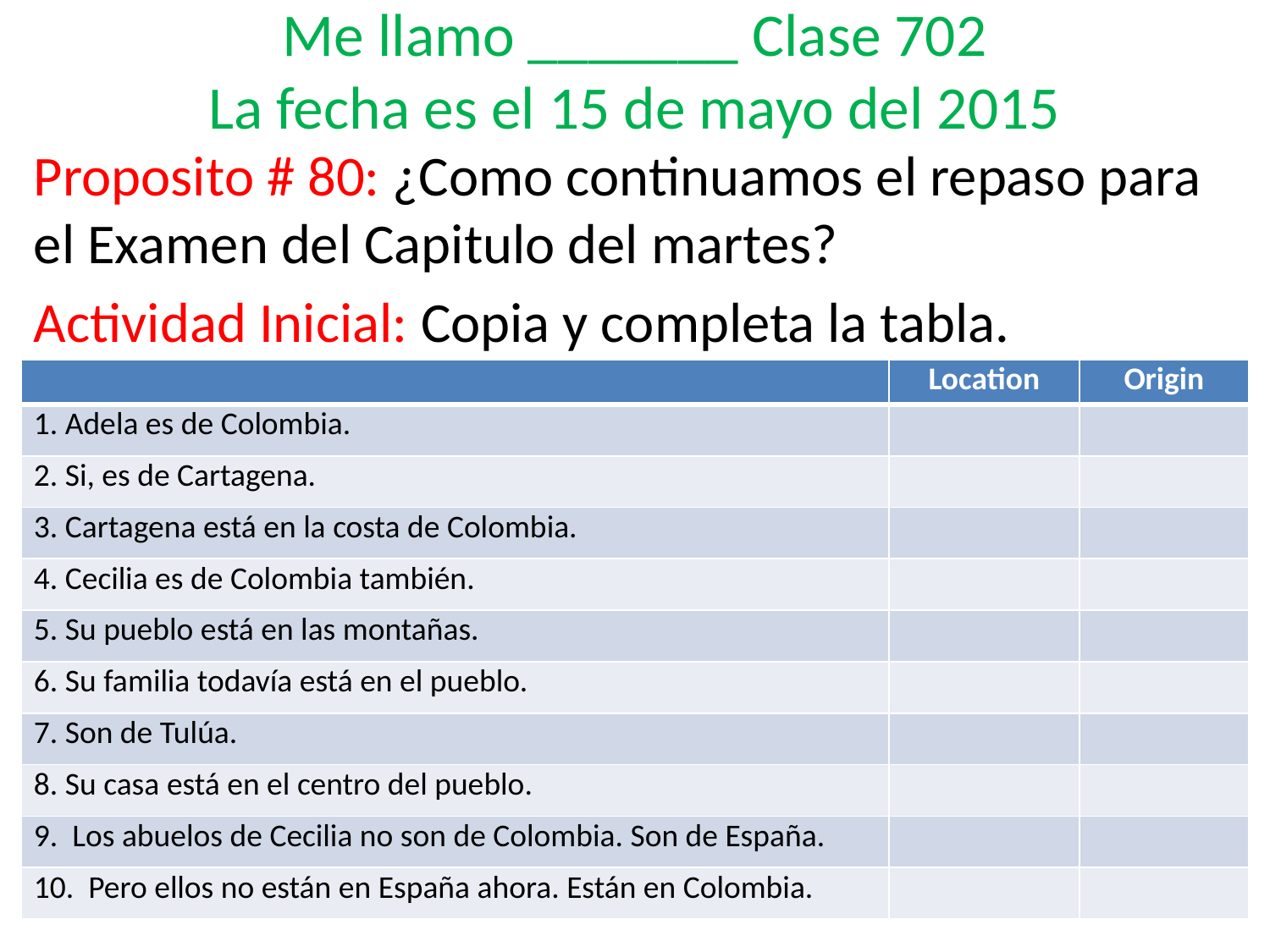

# Me llamo _______ Clase 702 La fecha es el 15 de mayo del 2015
Proposito # 80: ¿Como continuamos el repaso para el Examen del Capitulo del martes?
Actividad Inicial: Copia y completa la tabla.

|  | Location | Origin |
| --- | --- | --- |
| 1. Adela es de Colombia. |  |  |
| 2. Si, es de Cartagena. |  |  |
| 3. Cartagena está en la costa de Colombia. |  |  |
| 4. Cecilia es de Colombia también. |  |  |
| 5. Su pueblo está en las montañas. |  |  |
| 6. Su familia todavía está en el pueblo. |  |  |
| 7. Son de Tulúa. |  |  |
| 8. Su casa está en el centro del pueblo. |  |  |
| 9. Los abuelos de Cecilia no son de Colombia. Son de España. |  |  |
| 10. Pero ellos no están en España ahora. Están en Colombia. |  |  |